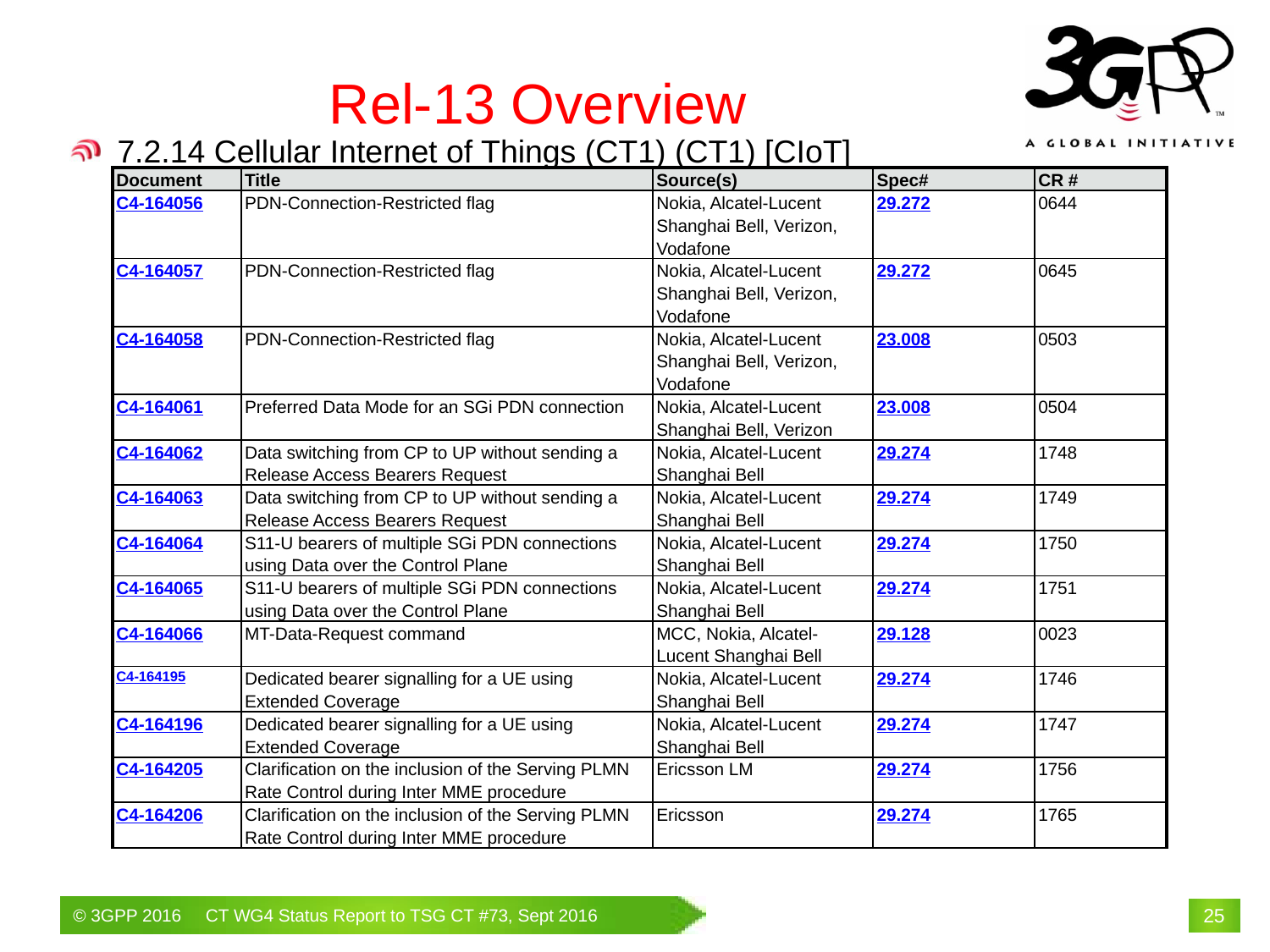

# Rel-13 Overview
7.2.14 Cellular Internet of Things (CT1) (CT1) [CIoT]

| Document | Title | Source(s) | Spec# | CR # |
| --- | --- | --- | --- | --- |
| C4-164056 | PDN-Connection-Restricted flag | Nokia, Alcatel-Lucent Shanghai Bell, Verizon, Vodafone | 29.272 | 0644 |
| C4-164057 | PDN-Connection-Restricted flag | Nokia, Alcatel-Lucent Shanghai Bell, Verizon, Vodafone | 29.272 | 0645 |
| C4-164058 | PDN-Connection-Restricted flag | Nokia, Alcatel-Lucent Shanghai Bell, Verizon, Vodafone | 23.008 | 0503 |
| C4-164061 | Preferred Data Mode for an SGi PDN connection | Nokia, Alcatel-Lucent Shanghai Bell, Verizon | 23.008 | 0504 |
| C4-164062 | Data switching from CP to UP without sending a Release Access Bearers Request | Nokia, Alcatel-Lucent Shanghai Bell | 29.274 | 1748 |
| C4-164063 | Data switching from CP to UP without sending a Release Access Bearers Request | Nokia, Alcatel-Lucent Shanghai Bell | 29.274 | 1749 |
| C4-164064 | S11-U bearers of multiple SGi PDN connections using Data over the Control Plane | Nokia, Alcatel-Lucent Shanghai Bell | 29.274 | 1750 |
| C4-164065 | S11-U bearers of multiple SGi PDN connections using Data over the Control Plane | Nokia, Alcatel-Lucent Shanghai Bell | 29.274 | 1751 |
| C4-164066 | MT-Data-Request command | MCC, Nokia, Alcatel-Lucent Shanghai Bell | 29.128 | 0023 |
| C4-164195 | Dedicated bearer signalling for a UE using Extended Coverage | Nokia, Alcatel-Lucent Shanghai Bell | 29.274 | 1746 |
| C4-164196 | Dedicated bearer signalling for a UE using Extended Coverage | Nokia, Alcatel-Lucent Shanghai Bell | 29.274 | 1747 |
| C4-164205 | Clarification on the inclusion of the Serving PLMN Rate Control during Inter MME procedure | Ericsson LM | 29.274 | 1756 |
| C4-164206 | Clarification on the inclusion of the Serving PLMN Rate Control during Inter MME procedure | Ericsson | 29.274 | 1765 |